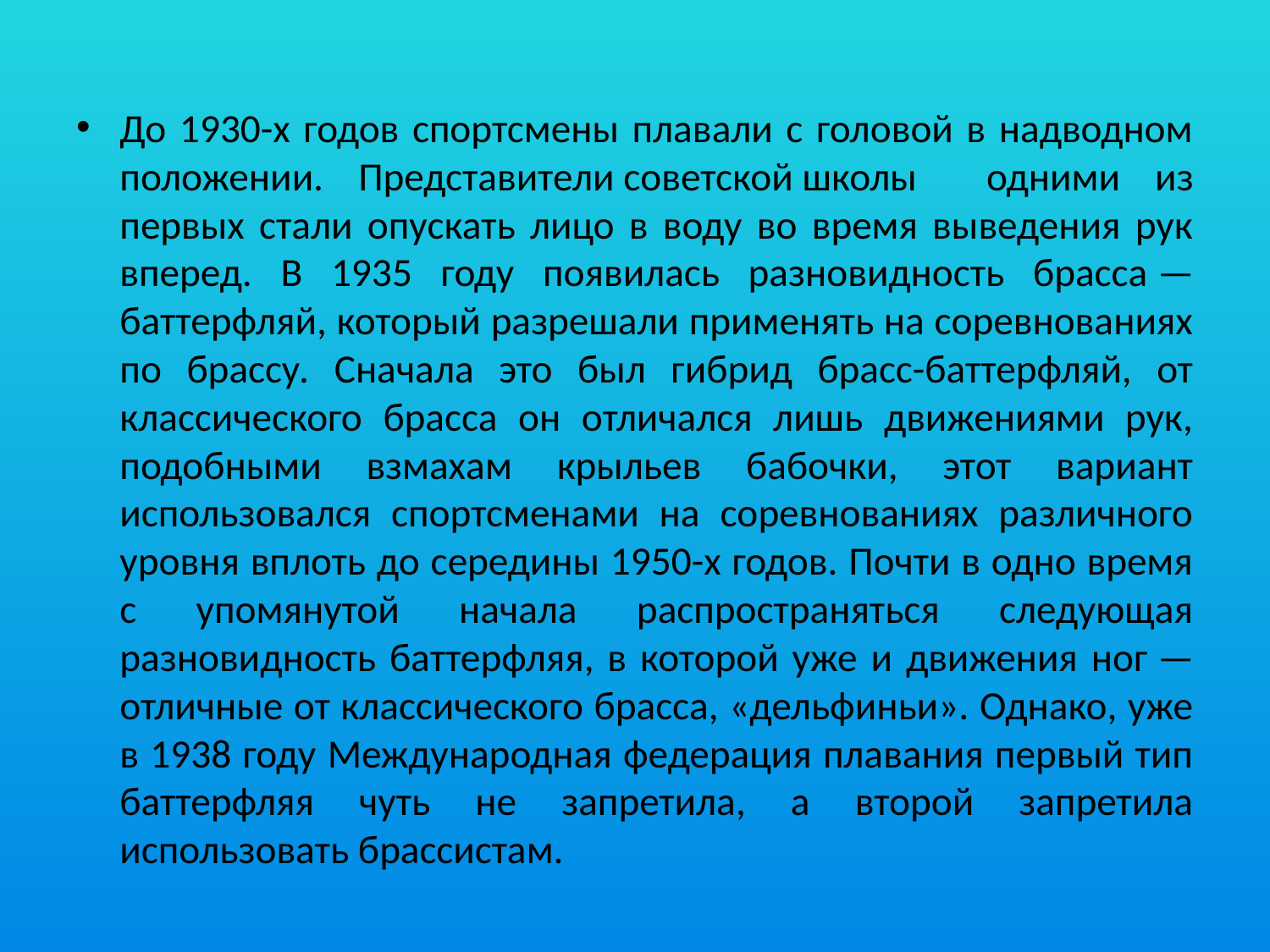

До 1930-х годов спортсмены плавали с головой в надводном положении. Представители советской школы  одними из первых стали опускать лицо в воду во время выведения рук вперед. В 1935 году появилась разновидность брасса — баттерфляй, который разрешали применять на соревнованиях по брассу. Сначала это был гибрид брасс-баттерфляй, от классического брасса он отличался лишь движениями рук, подобными взмахам крыльев бабочки, этот вариант использовался спортсменами на соревнованиях различного уровня вплоть до середины 1950-х годов. Почти в одно время с упомянутой начала распространяться следующая разновидность баттерфляя, в которой уже и движения ног — отличные от классического брасса, «дельфиньи». Однако, уже в 1938 году Международная федерация плавания первый тип баттерфляя чуть не запретила, а второй запретила использовать брассистам.